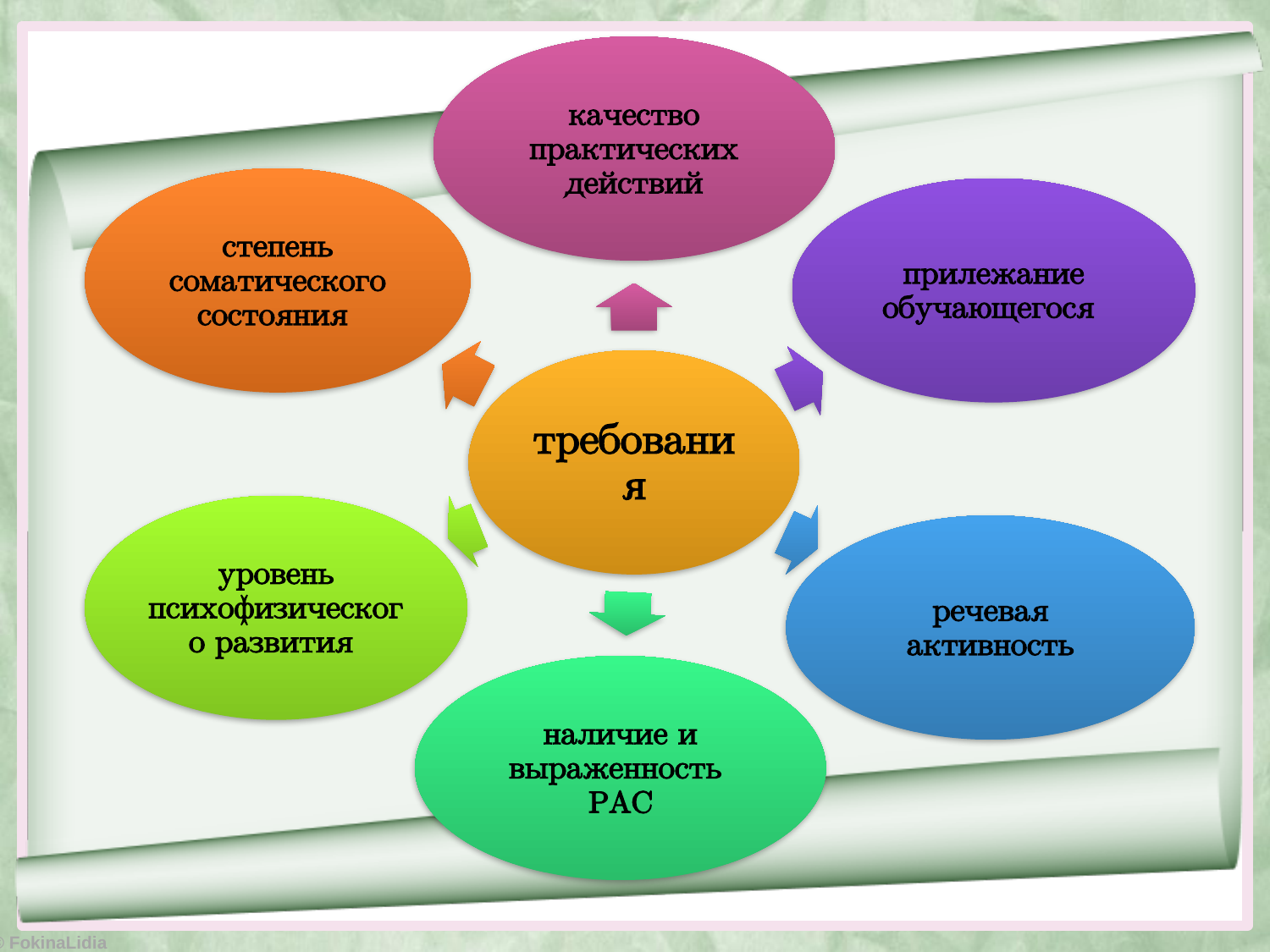

требования

качество практических действий

прилежание обучающегося

речевая активность

наличие и выраженность  РАС

уровень психофизического развития

степень соматического состояния